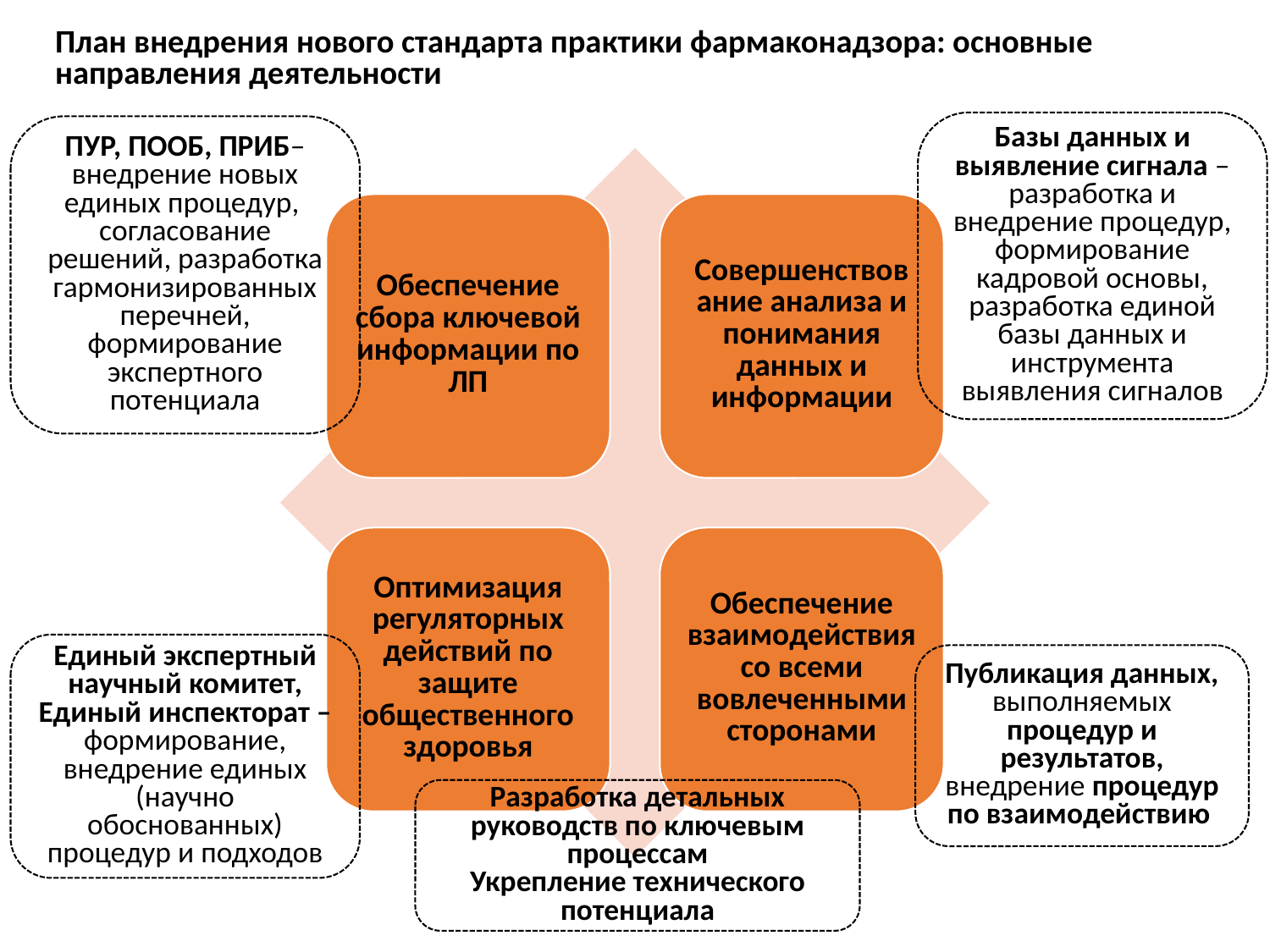

# План внедрения нового стандарта практики фармаконадзора: основные направления деятельности
Базы данных и выявление сигнала –разработка и внедрение процедур, формирование кадровой основы, разработка единой базы данных и инструмента выявления сигналов
ПУР, ПООБ, ПРИБ– внедрение новых единых процедур,  согласование решений, разработка гармонизированных перечней, формирование экспертного потенциала
Обеспечение сбора ключевой информации по ЛП
Совершенствование анализа и понимания данных и информации
Единый экспертный научный комитет, Единый инспекторат – формирование, внедрение единых (научно обоснованных) процедур и подходов
Публикация данных, выполняемых процедур и результатов, внедрение процедур по взаимодействию
Разработка детальных руководств по ключевым процессам
Укрепление технического потенциала